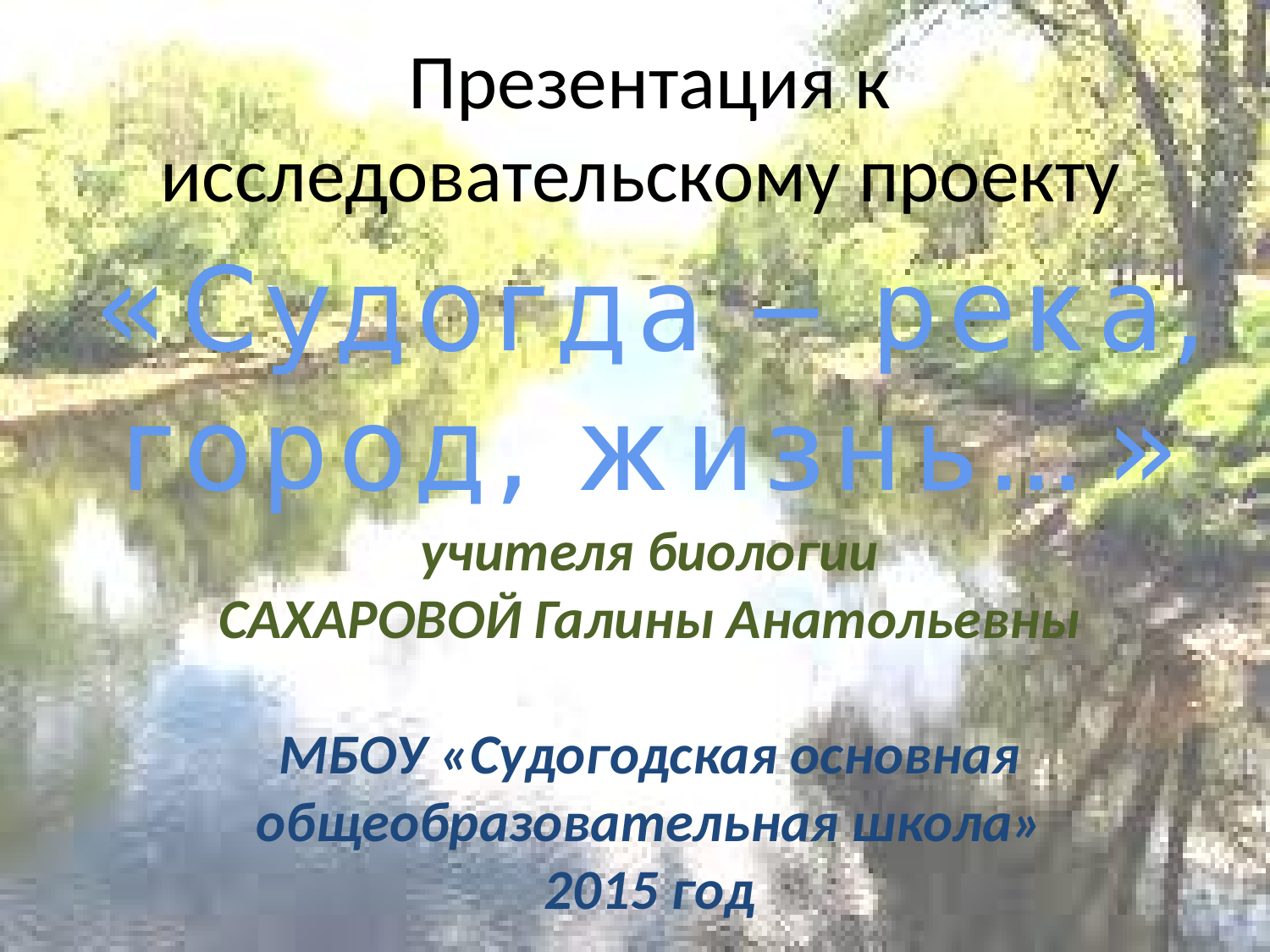

# Презентация к исследовательскому проекту учителя биологии САХАРОВОЙ Галины Анатольевны МБОУ «Судогодская основная общеобразовательная школа» 2015 год
«Судогда – река,
город, жизнь…»